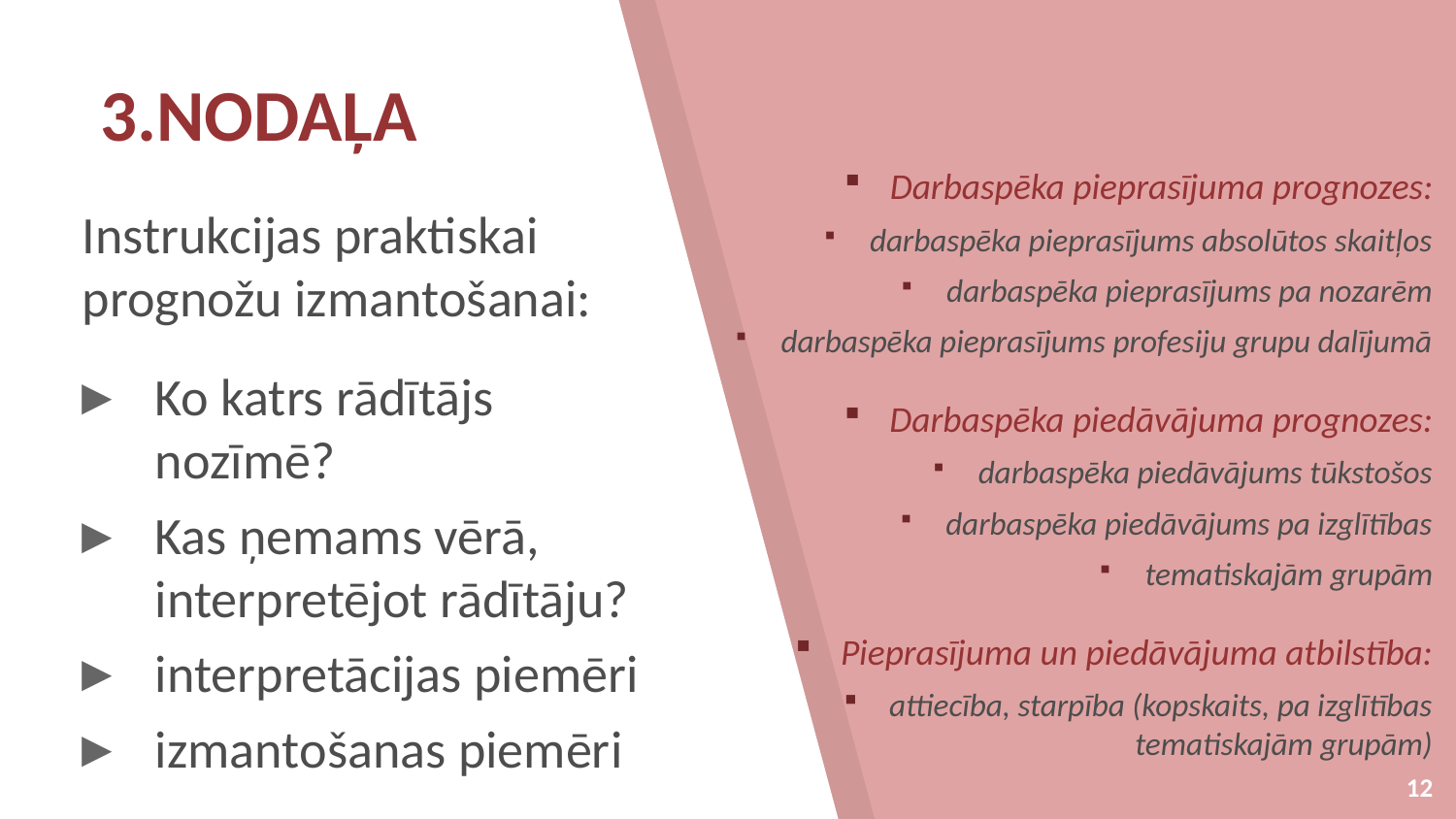

Darbaspēka pieprasījuma prognozes:
darbaspēka pieprasījums absolūtos skaitļos
darbaspēka pieprasījums pa nozarēm
darbaspēka pieprasījums profesiju grupu dalījumā
Darbaspēka piedāvājuma prognozes:
darbaspēka piedāvājums tūkstošos
darbaspēka piedāvājums pa izglītības
tematiskajām grupām
Pieprasījuma un piedāvājuma atbilstība:
attiecība, starpība (kopskaits, pa izglītības tematiskajām grupām)
# 3.NODAĻA
Instrukcijas praktiskai prognožu izmantošanai:
Ko katrs rādītājs nozīmē?
Kas ņemams vērā, interpretējot rādītāju?
interpretācijas piemēri
izmantošanas piemēri
12